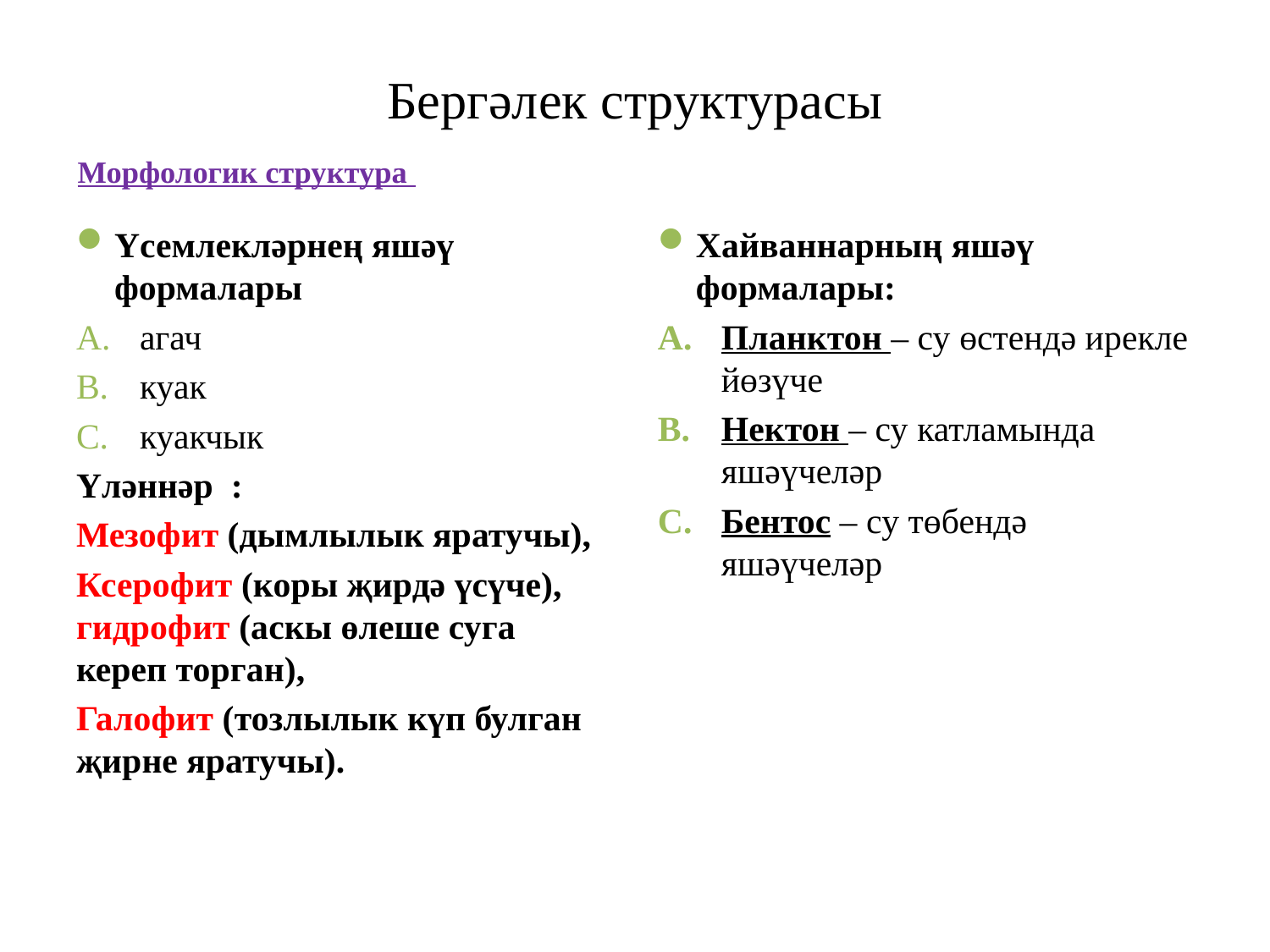

# Бергәлек структурасы
Морфологик структура
Үсемлекләрнең яшәү формалары
агач
куак
куакчык
Үләннәр  :
Мезофит (дымлылык яратучы),
Ксерофит (коры җирдә үсүче), гидрофит (аскы өлеше суга кереп торган),
Галофит (тозлылык күп булган җирне яратучы).
Хайваннарның яшәү формалары:
Планктон – су өстендә ирекле йөзүче
Нектон – су катламында яшәүчеләр
Бентос – су төбендә яшәүчеләр